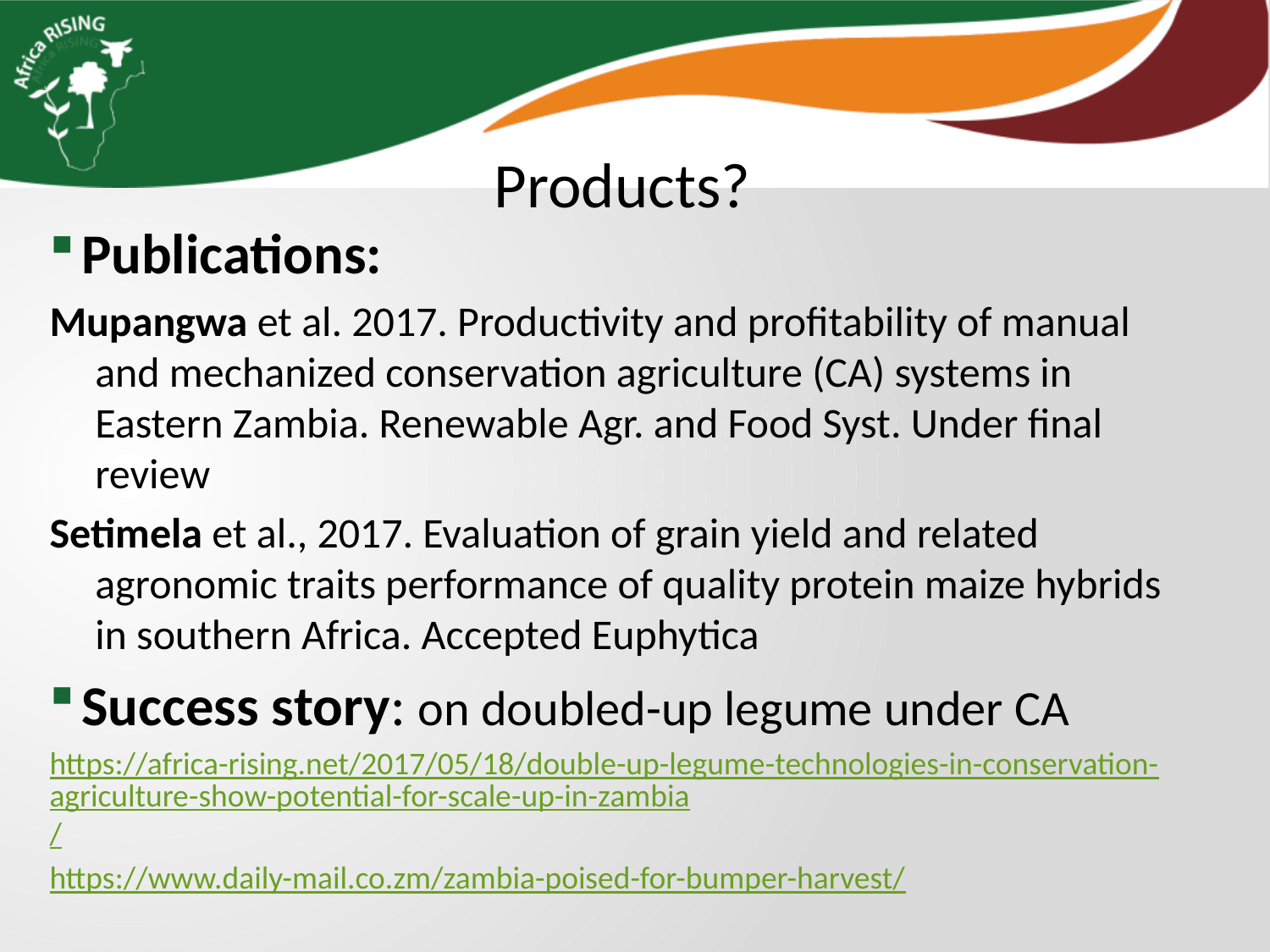

Products?
Publications:
Mupangwa et al. 2017. Productivity and profitability of manual and mechanized conservation agriculture (CA) systems in Eastern Zambia. Renewable Agr. and Food Syst. Under final review
Setimela et al., 2017. Evaluation of grain yield and related agronomic traits performance of quality protein maize hybrids in southern Africa. Accepted Euphytica
Success story: on doubled-up legume under CA
https://africa-rising.net/2017/05/18/double-up-legume-technologies-in-conservation-agriculture-show-potential-for-scale-up-in-zambia/
https://www.daily-mail.co.zm/zambia-poised-for-bumper-harvest/